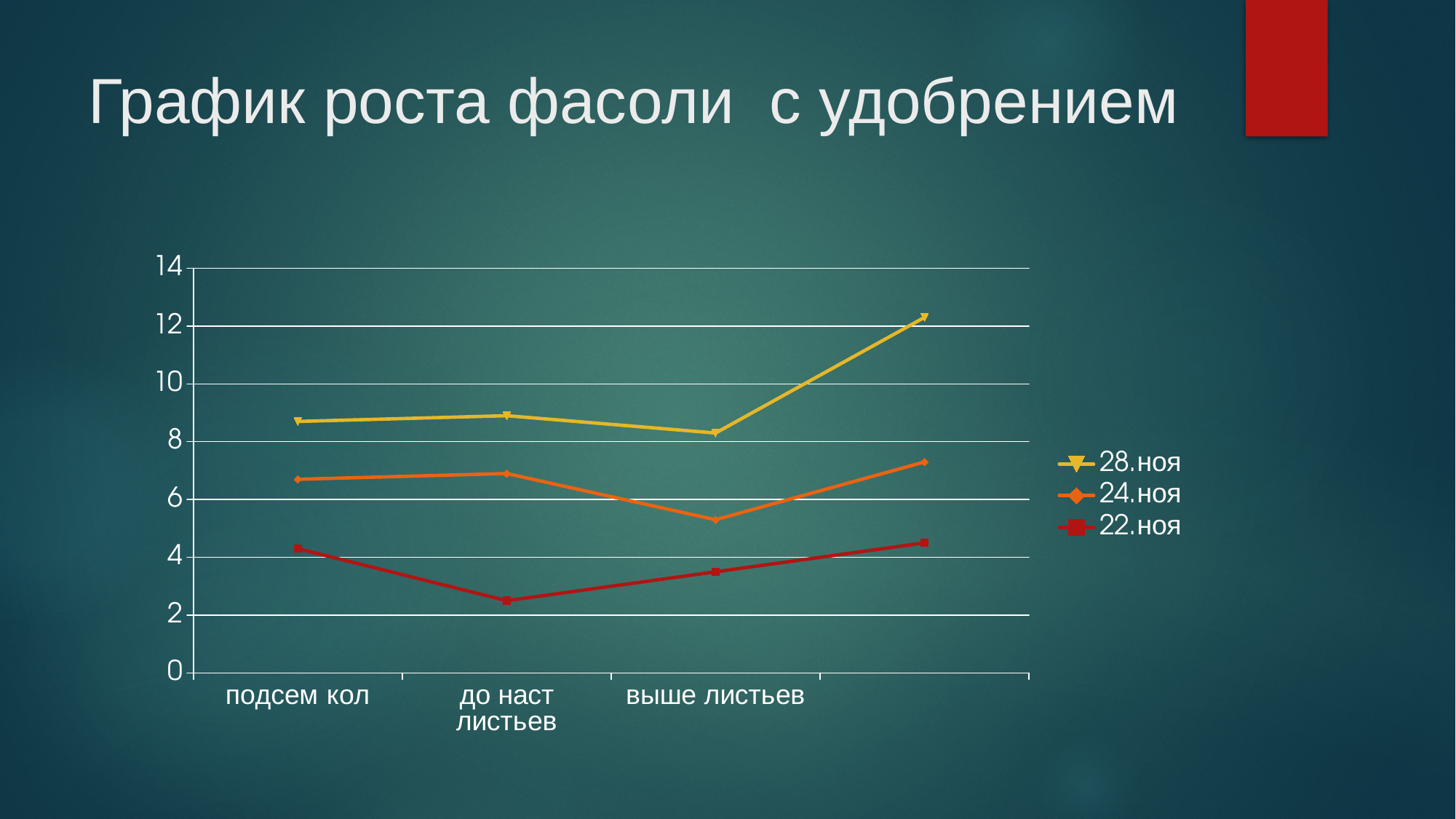

# График роста фасоли  с удобрением

### Chart

| Category | 22.ноя | 24.ноя | 28.ноя |
|---|---|---|---|
| подсем кол | 4.3 | 2.4 | 2.0 |
| до наст листьев | 2.5 | 4.4 | 2.0 |
| выше листьев | 3.5 | 1.8 | 3.0 |